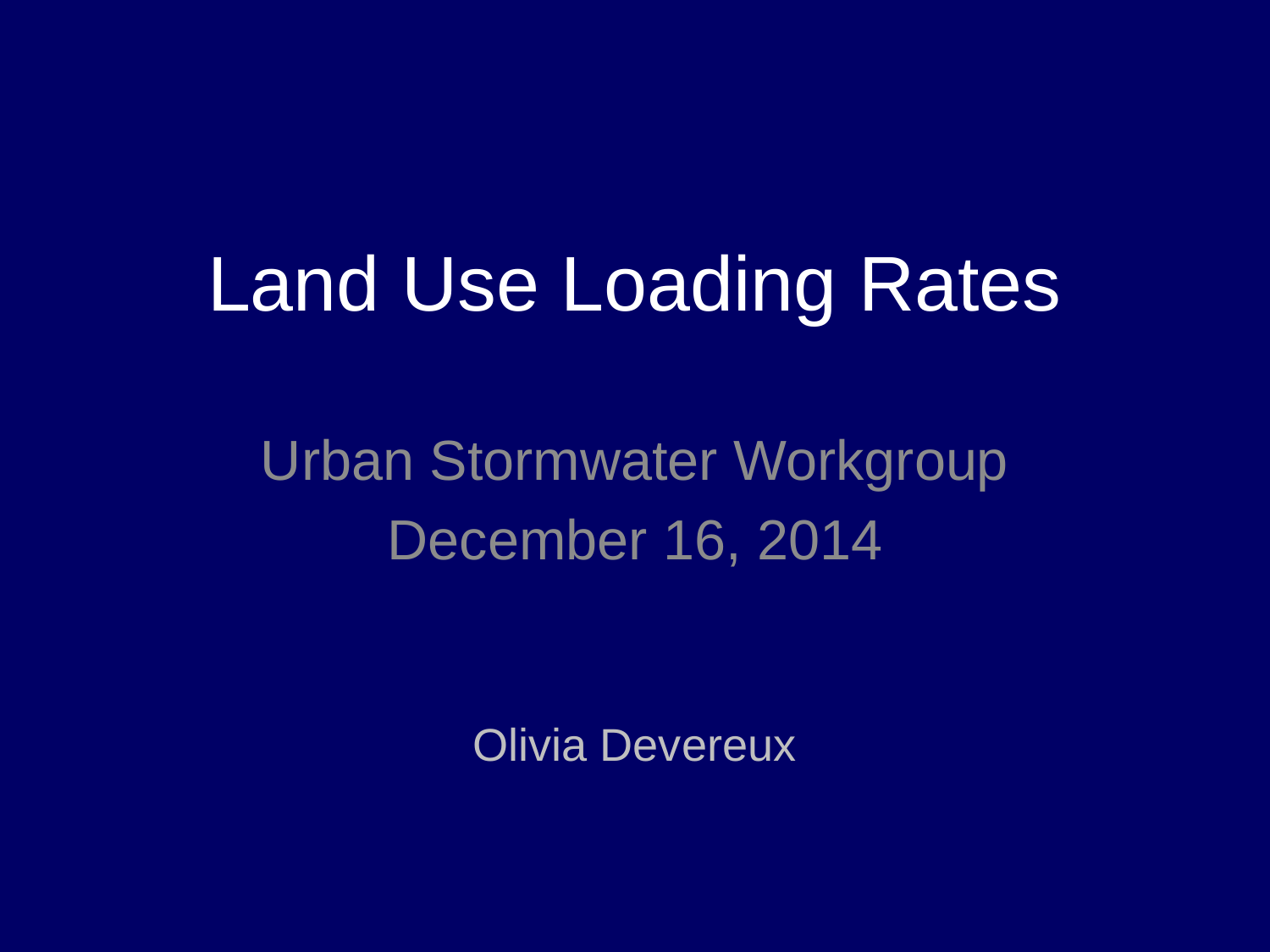

# Land Use Loading Rates
Urban Stormwater Workgroup
December 16, 2014
Olivia Devereux